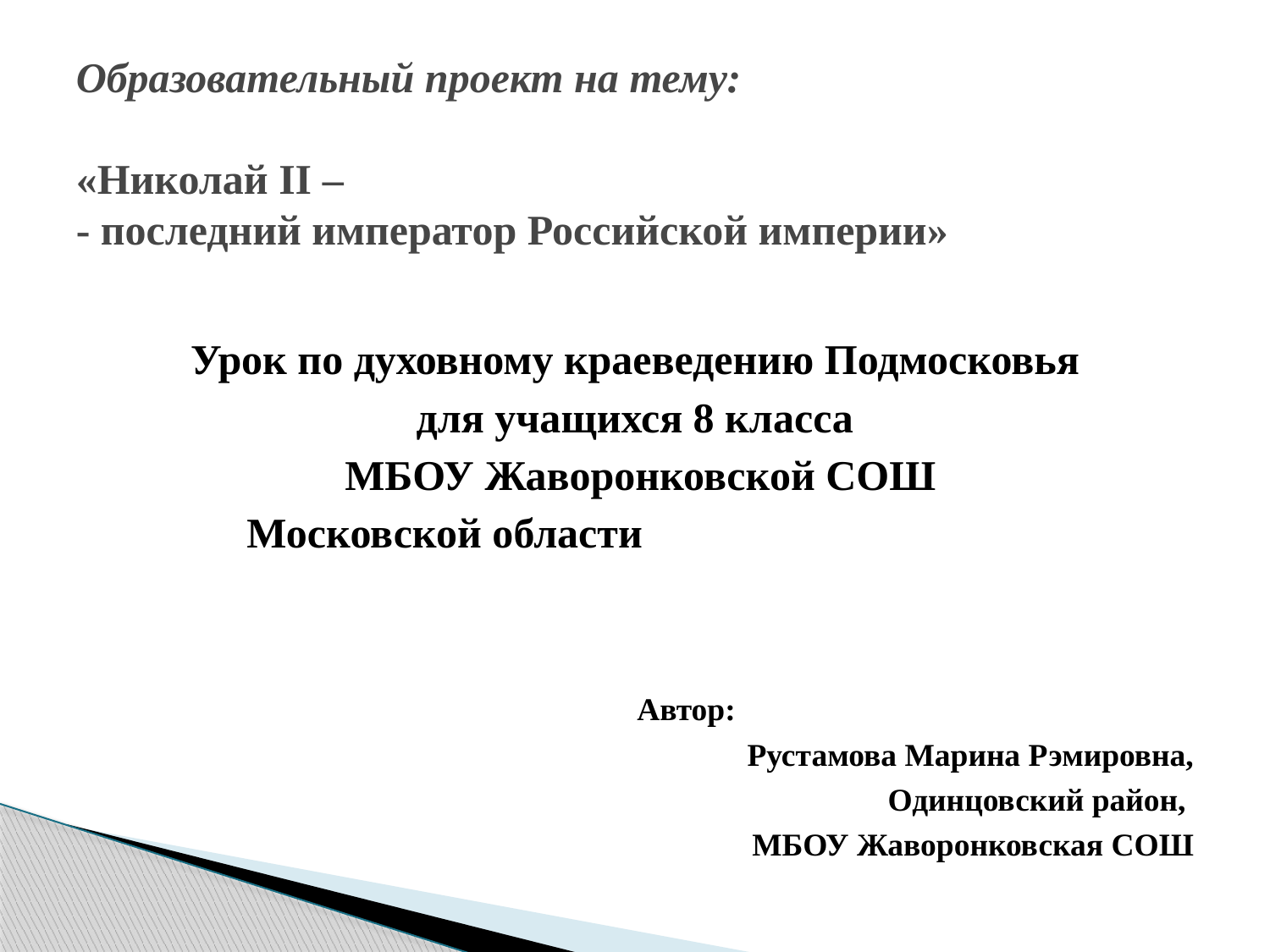

# Образовательный проект на тему: «Николай II – - последний император Российской империи»
Урок по духовному краеведению Подмосковья
для учащихся 8 класса
 МБОУ Жаворонковской СОШ
 Московской области

                                                                                Автор:
 Рустамова Марина Рэмировна,
Одинцовский район,
МБОУ Жаворонковская СОШ